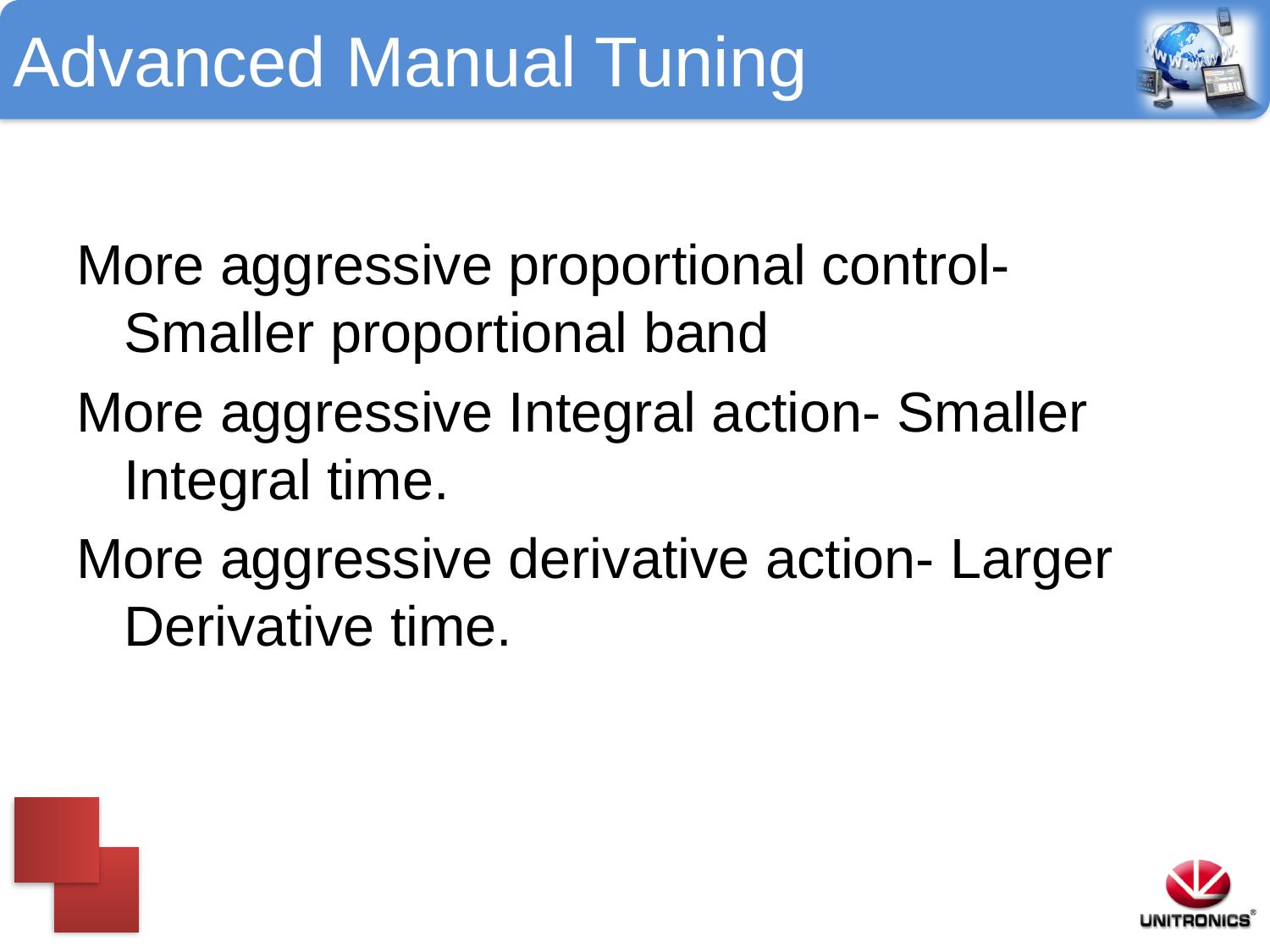

# Advanced Manual Tuning
More aggressive proportional control- Smaller proportional band
More aggressive Integral action- Smaller Integral time.
More aggressive derivative action- Larger Derivative time.